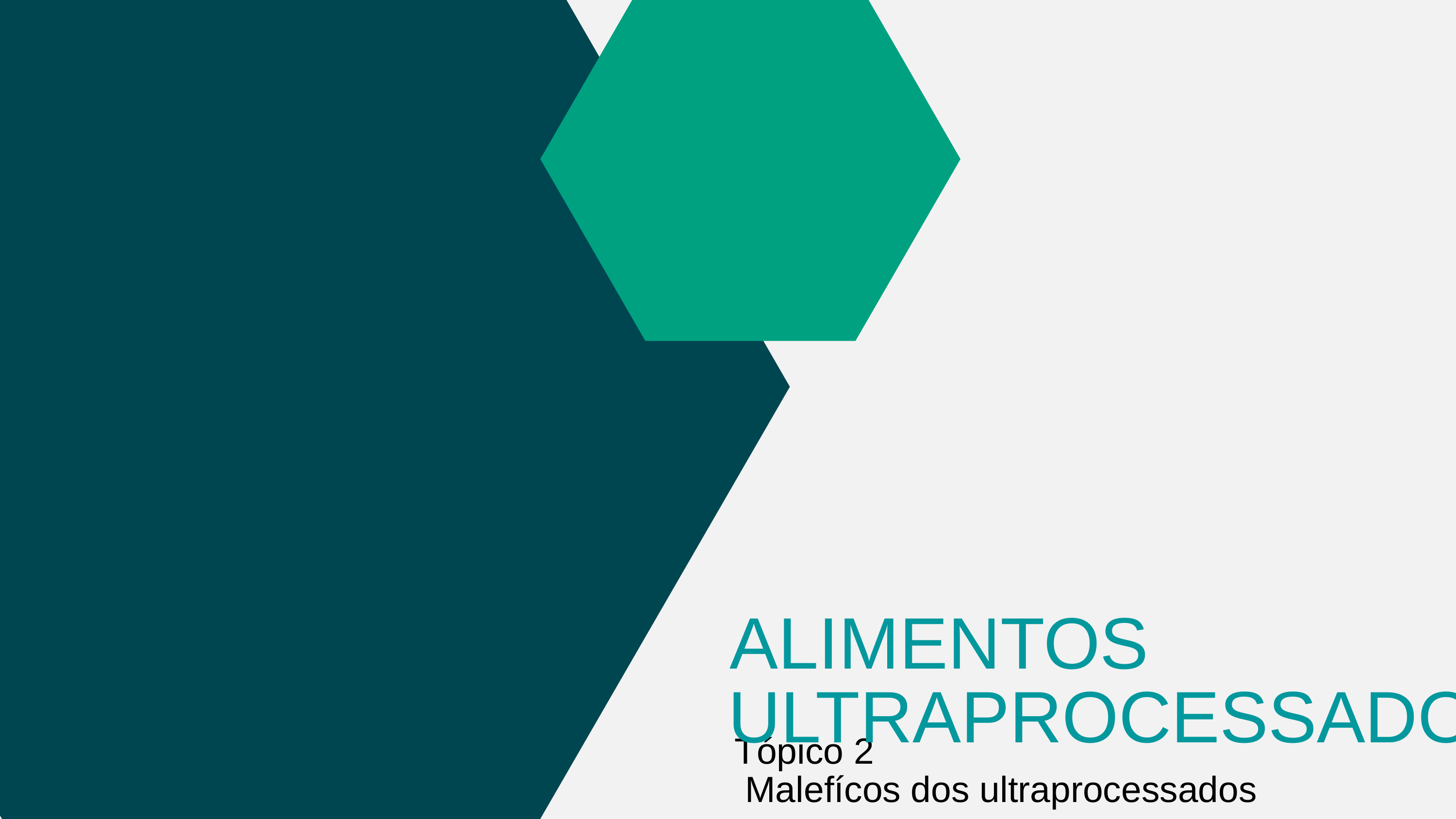

ALIMENTOS
ULTRAPROCESSADOS
Tópico 2
 Malefícos dos ultraprocessados